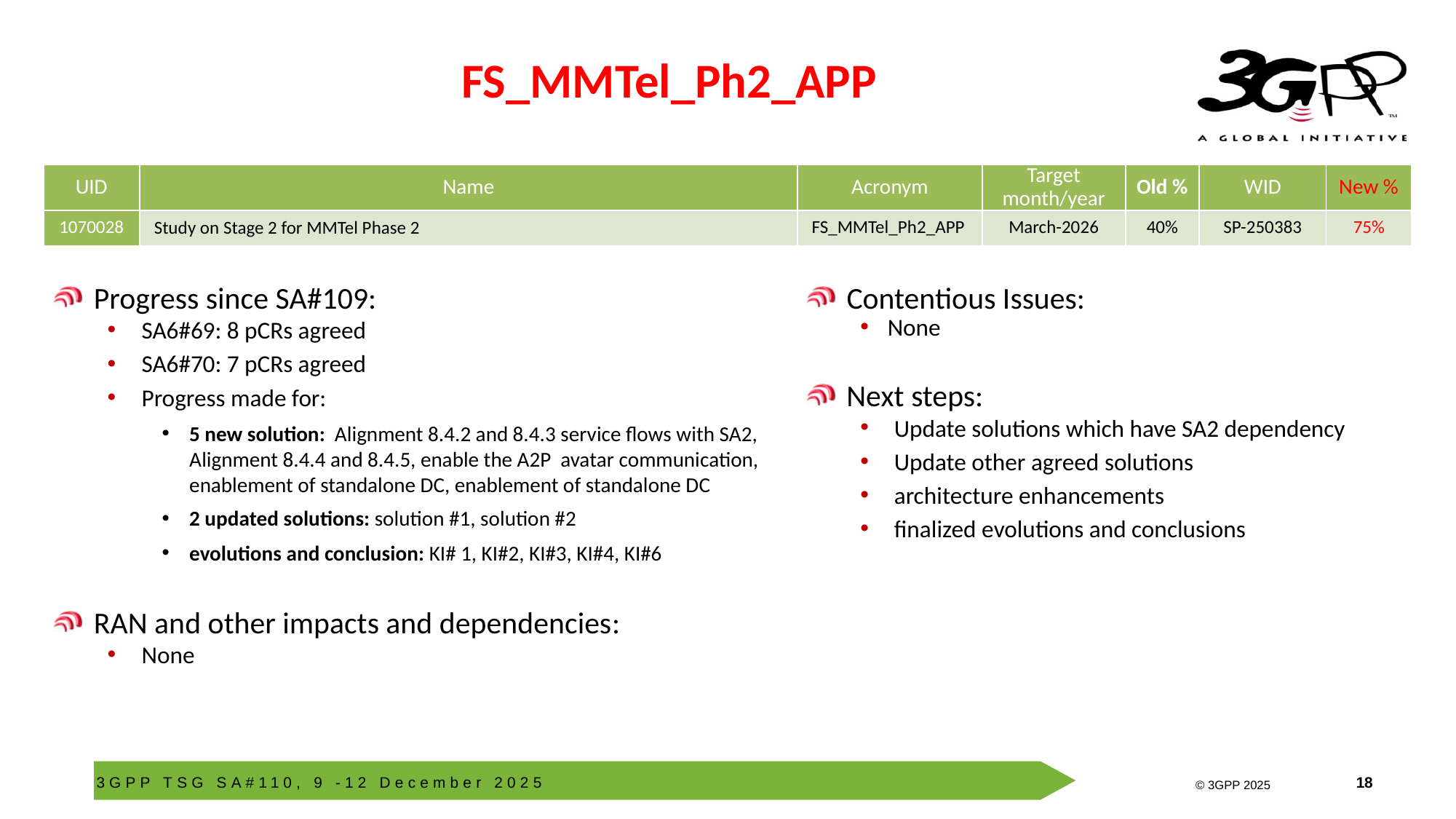

# FS_MMTel_Ph2_APP
| UID | Name | Acronym | Target month/year | Old % | WID | New % |
| --- | --- | --- | --- | --- | --- | --- |
| 1070028 | Study on Stage 2 for MMTel Phase 2 | FS\_MMTel\_Ph2\_APP | March-2026 | 40% | SP-250383 | 75% |
Progress since SA#109:
SA6#69: 8 pCRs agreed
SA6#70: 7 pCRs agreed
Progress made for:
5 new solution:  Alignment 8.4.2 and 8.4.3 service flows with SA2,   Alignment 8.4.4 and 8.4.5, enable the A2P  avatar communication, enablement of standalone DC, enablement of standalone DC
2 updated solutions: solution #1, solution #2
evolutions and conclusion: KI# 1, KI#2, KI#3, KI#4, KI#6

RAN and other impacts and dependencies:
None
Contentious Issues:
None

Next steps:
Update solutions which have SA2 dependency
Update other agreed solutions
architecture enhancements
finalized evolutions and conclusions